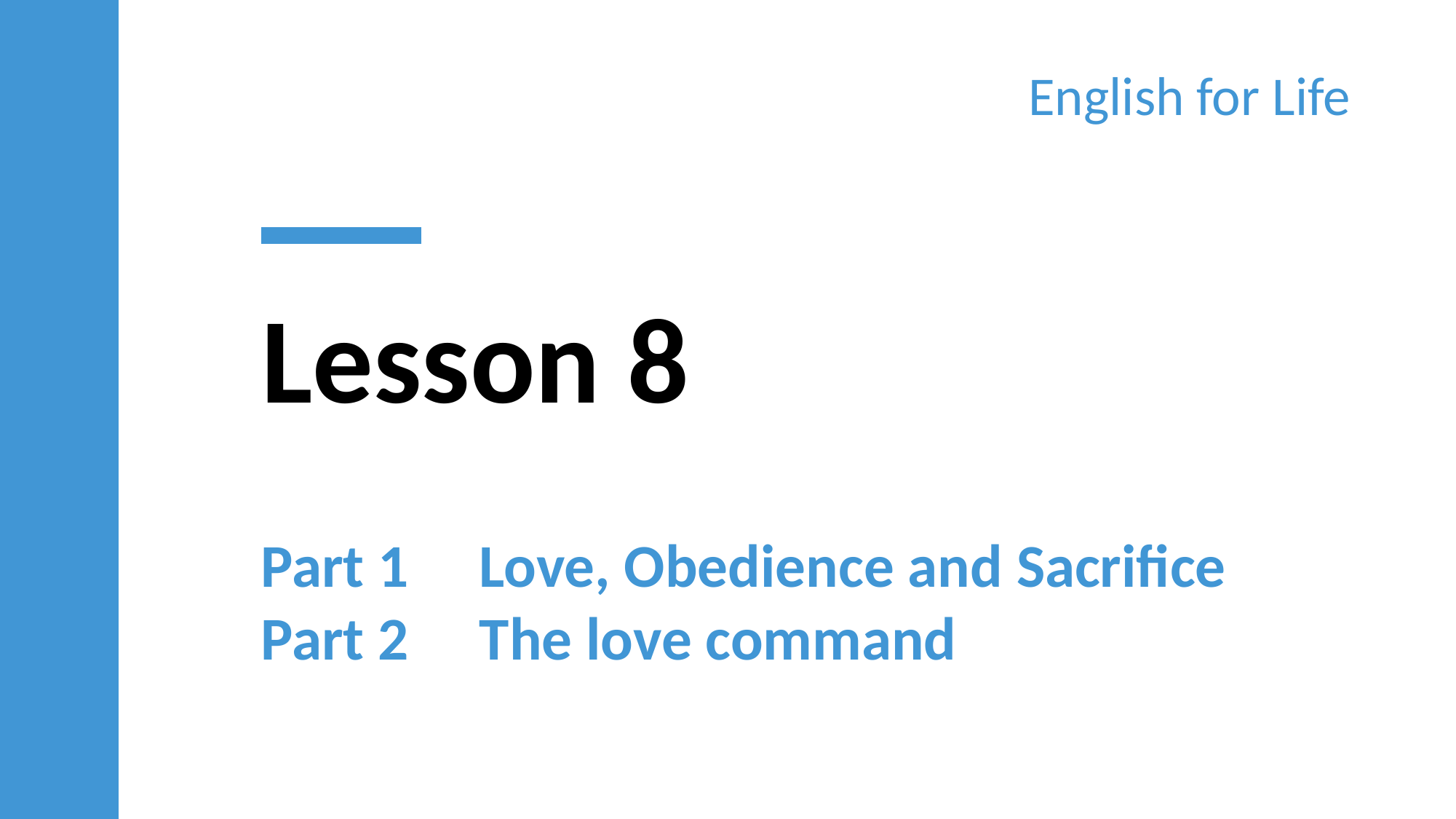

English for Life
Lesson 8
Part 1	Love, Obedience and Sacrifice
Part 2	The love command